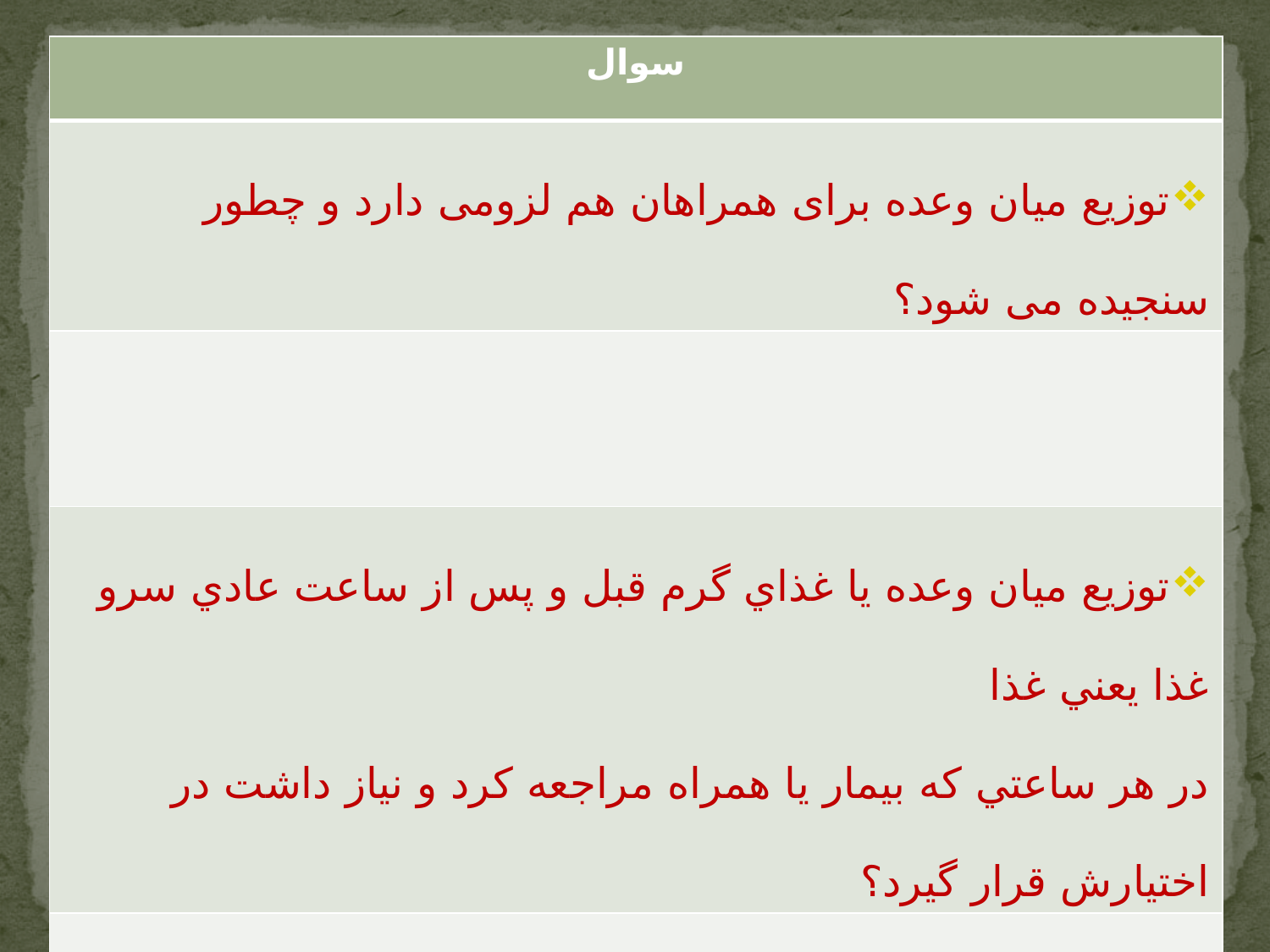

| سوال |
| --- |
| توزیع میان وعده برای همراهان هم لزومی دارد و چطور سنجیده می شود؟ |
|  |
| توزيع ميان وعده يا غذاي گرم قبل و پس از ساعت عادي سرو غذا يعني غذا در هر ساعتي كه بيمار يا همراه مراجعه كرد و نياز داشت در اختيارش قرار گيرد؟ |
|  |